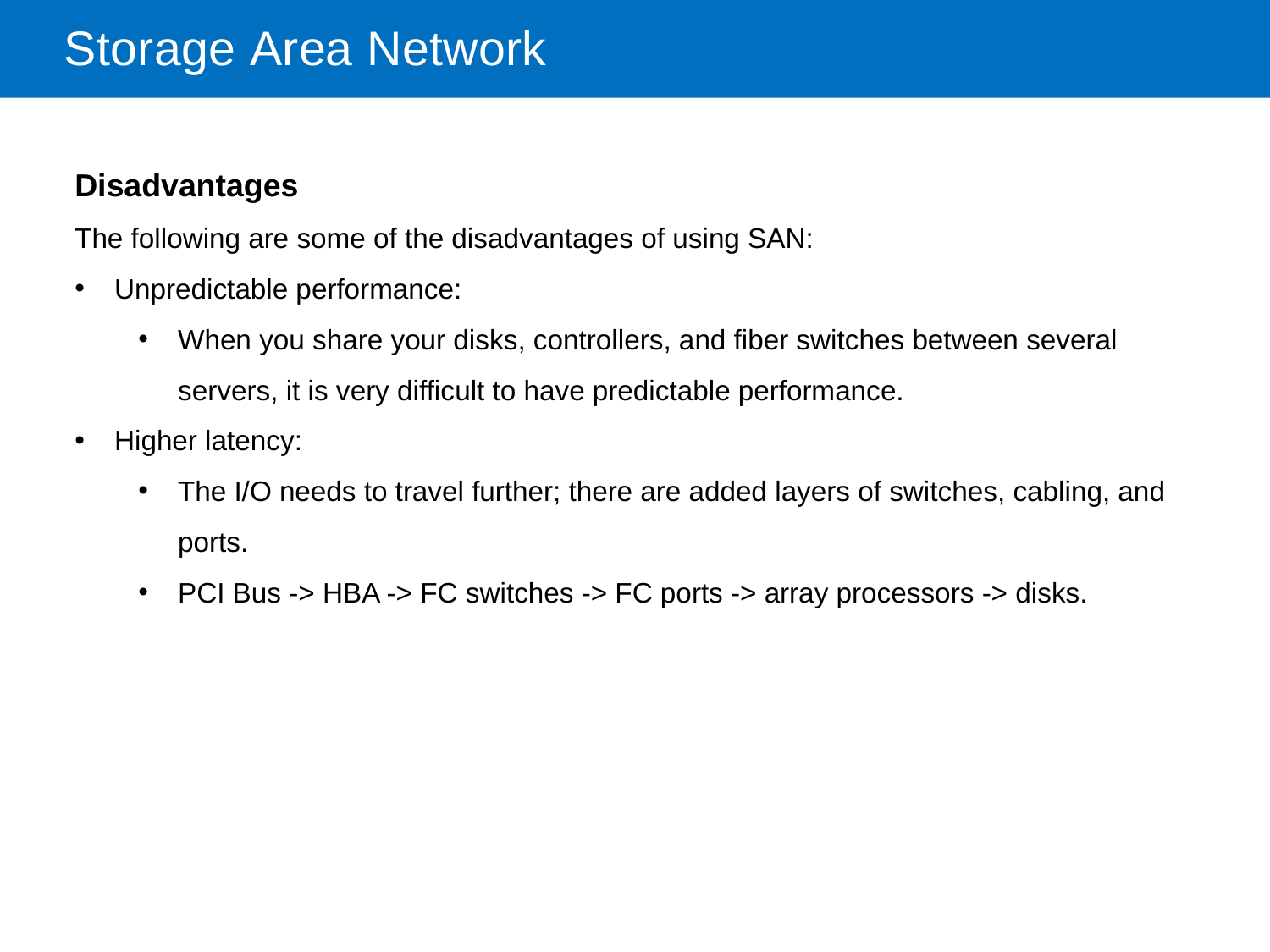

# Storage Area Network
Disadvantages
The following are some of the disadvantages of using SAN:
Unpredictable performance:
When you share your disks, controllers, and fiber switches between several servers, it is very difficult to have predictable performance.
Higher latency:
The I/O needs to travel further; there are added layers of switches, cabling, and ports.
PCI Bus -> HBA -> FC switches -> FC ports -> array processors -> disks.